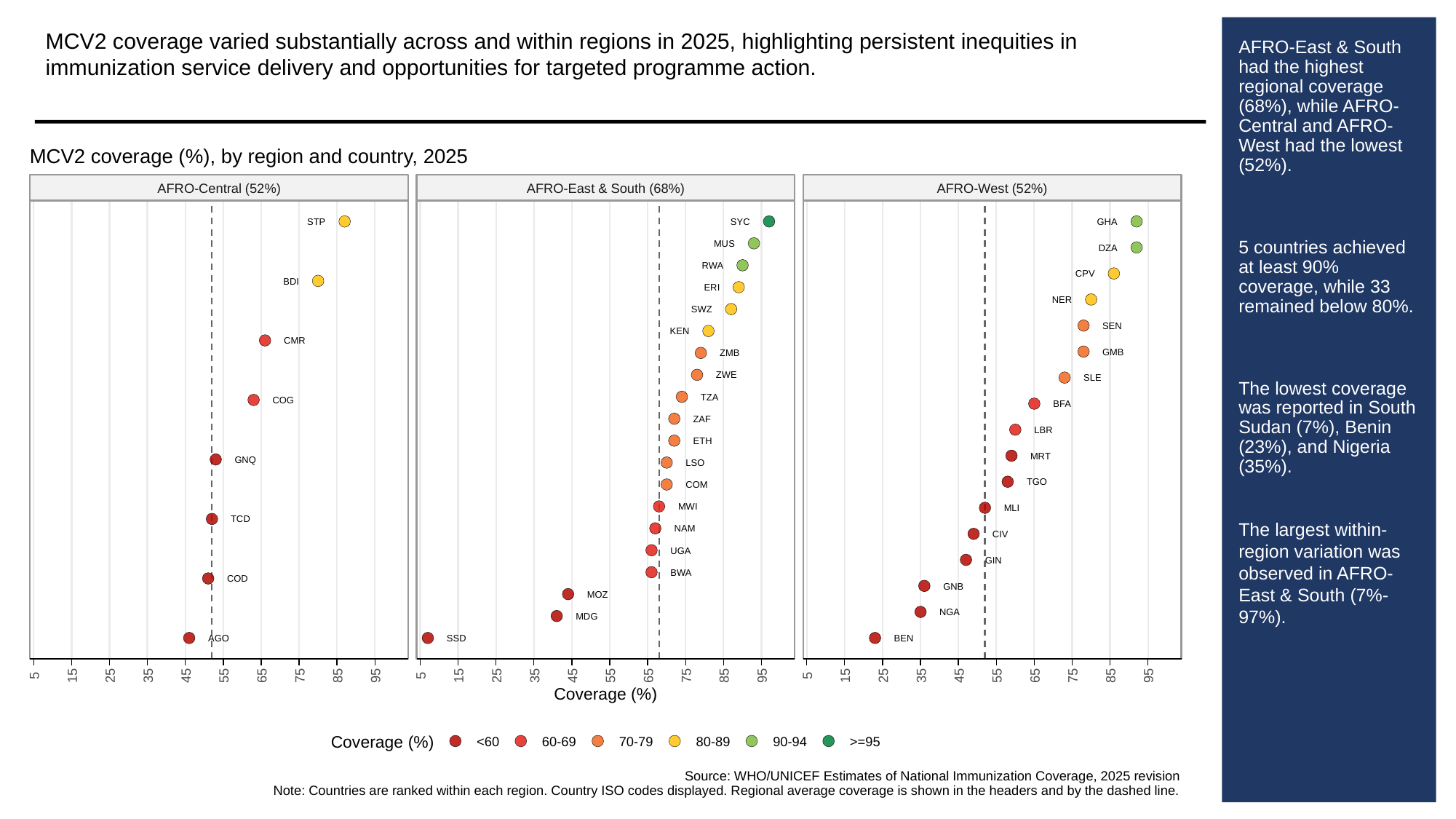

MCV2 coverage varied substantially across and within regions in 2025, highlighting persistent inequities in immunization service delivery and opportunities for targeted programme action.
# AFRO-East & South had the highest regional coverage (68%), while AFRO-Central and AFRO-West had the lowest (52%).

5 countries achieved at least 90% coverage, while 33 remained below 80%.

The lowest coverage was reported in South Sudan (7%), Benin (23%), and Nigeria (35%).

The largest within-region variation was observed in AFRO-East & South (7%-97%).

MCV2 coverage (%), by region and country, 2025

AFRO-Central (52%)
AFRO-East & South (68%)
AFRO-West (52%)

STP
SYC
GHA

MUS

DZA

RWA

CPV

BDI

ERI

NER

SWZ

SEN

KEN

CMR

GMB
ZMB

ZWE

SLE

TZA

COG

BFA

ZAF

LBR

ETH

MRT

GNQ

LSO

TGO

COM

MWI
MLI

TCD

NAM

CIV

UGA

GIN

BWA

COD

GNB

MOZ

NGA

MDG

AGO
SSD
BEN

5
15
25
35
45
55
65
75
85
95
5
15
25
35
45
55
65
75
85
95
5
15
25
35
45
55
65
75
85
95
Coverage (%)
Coverage (%)

<60
60-69
70-79
80-89
90-94
>=95
Source: WHO/UNICEF Estimates of National Immunization Coverage, 2025 revision
Note: Countries are ranked within each region. Country ISO codes displayed. Regional average coverage is shown in the headers and by the dashed line.